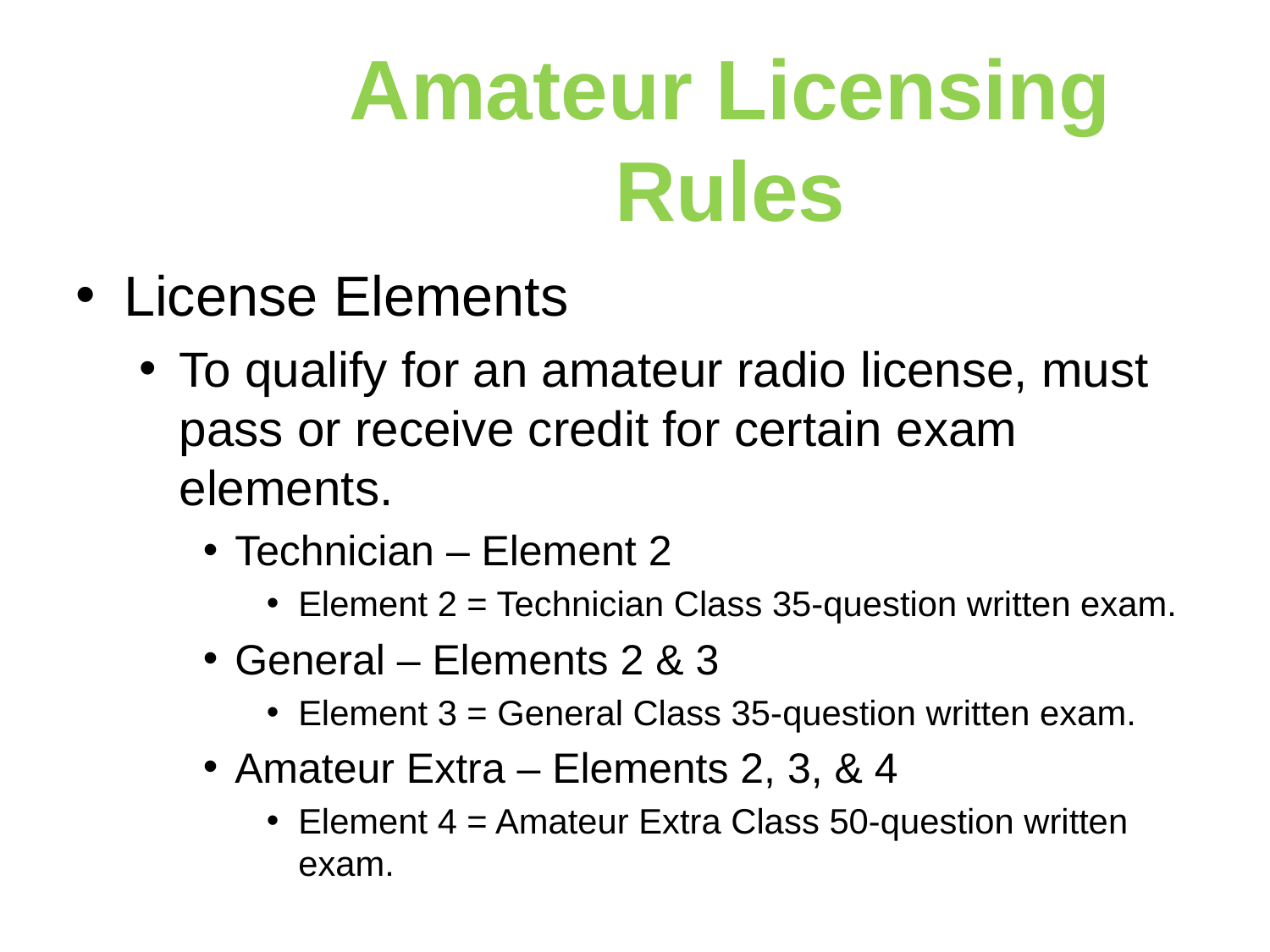

Amateur Licensing Rules
License Elements
To qualify for an amateur radio license, must pass or receive credit for certain exam elements.
Technician – Element 2
Element 2 = Technician Class 35-question written exam.
General – Elements 2 & 3
Element 3 = General Class 35-question written exam.
Amateur Extra – Elements 2, 3, & 4
Element 4 = Amateur Extra Class 50-question written exam.